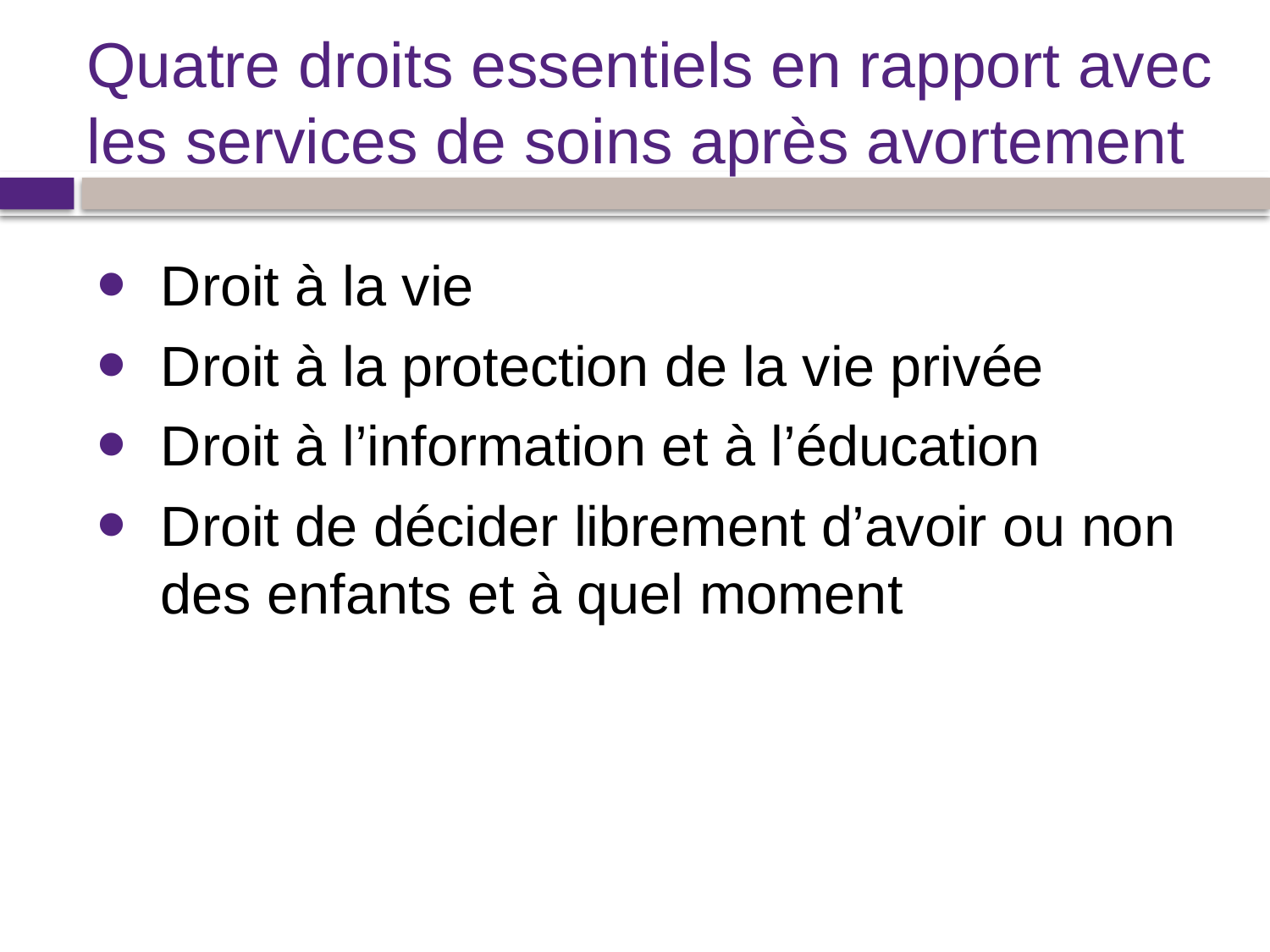

# Quatre droits essentiels en rapport avec les services de soins après avortement
Droit à la vie
Droit à la protection de la vie privée
Droit à l’information et à l’éducation
Droit de décider librement d’avoir ou non des enfants et à quel moment